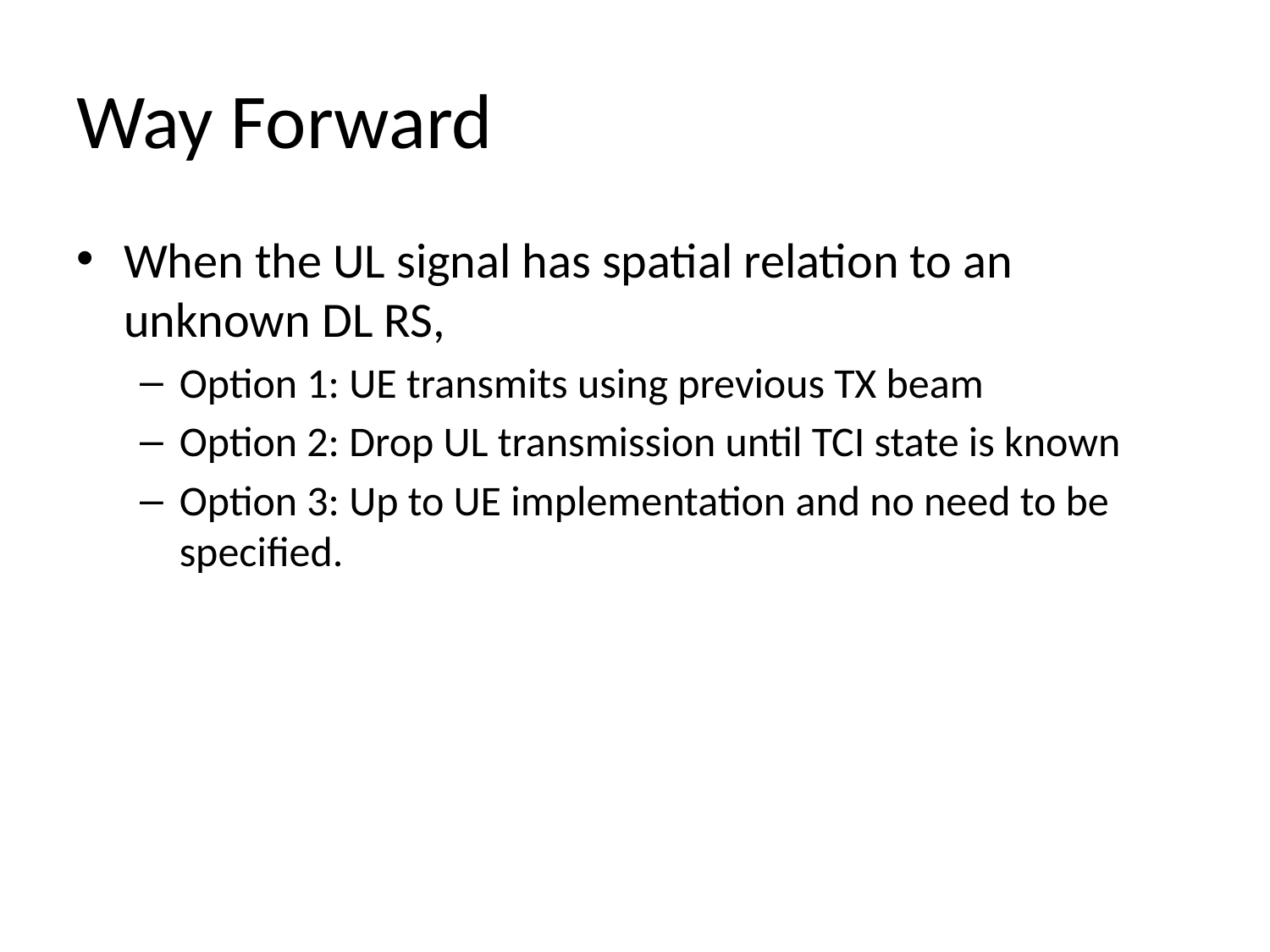

# Way Forward
When the UL signal has spatial relation to an unknown DL RS,
Option 1: UE transmits using previous TX beam
Option 2: Drop UL transmission until TCI state is known
Option 3: Up to UE implementation and no need to be specified.